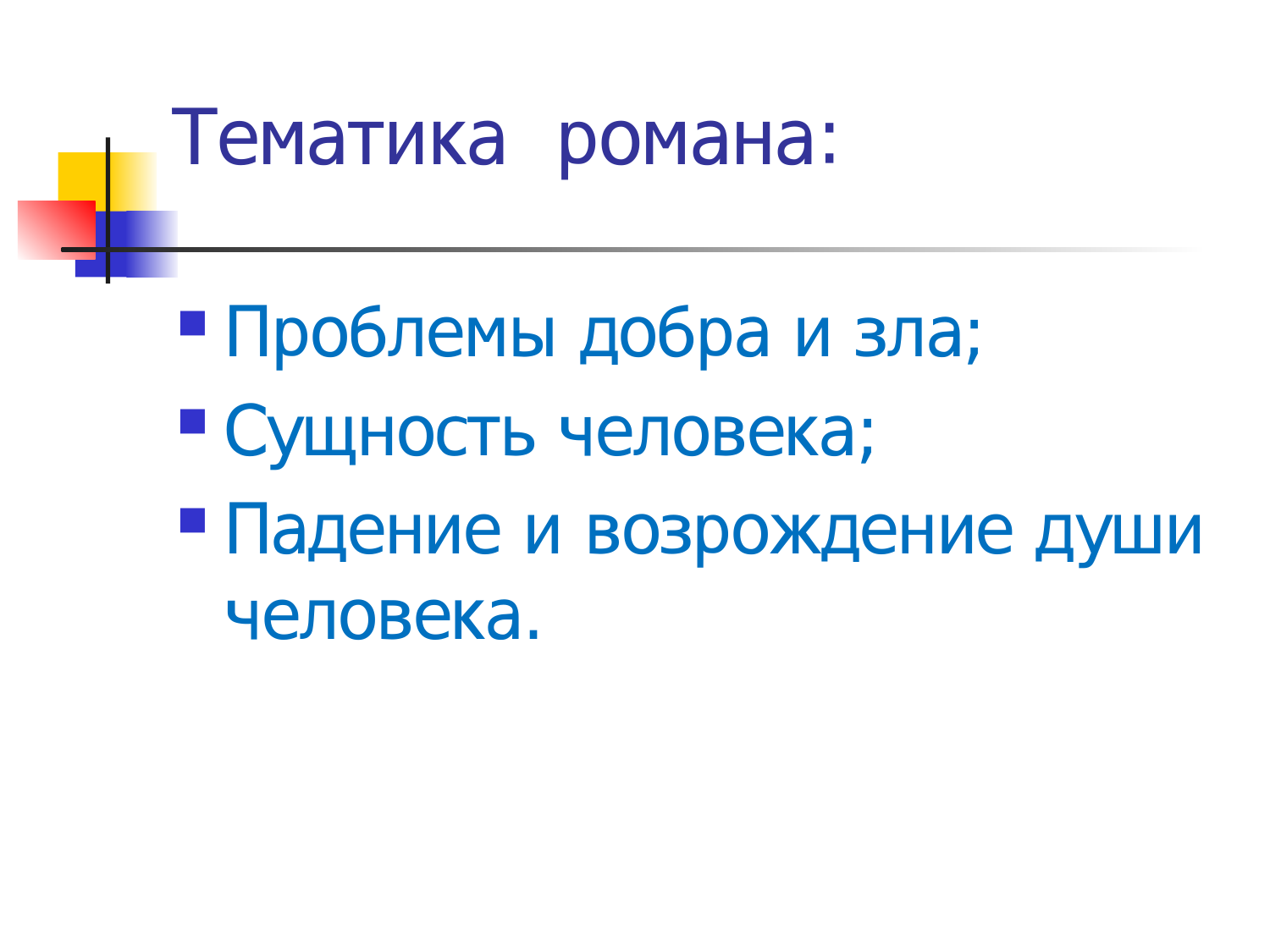

# Тематика  романа:
Проблемы добра и зла;
Сущность человека;
Падение и возрождение души человека.